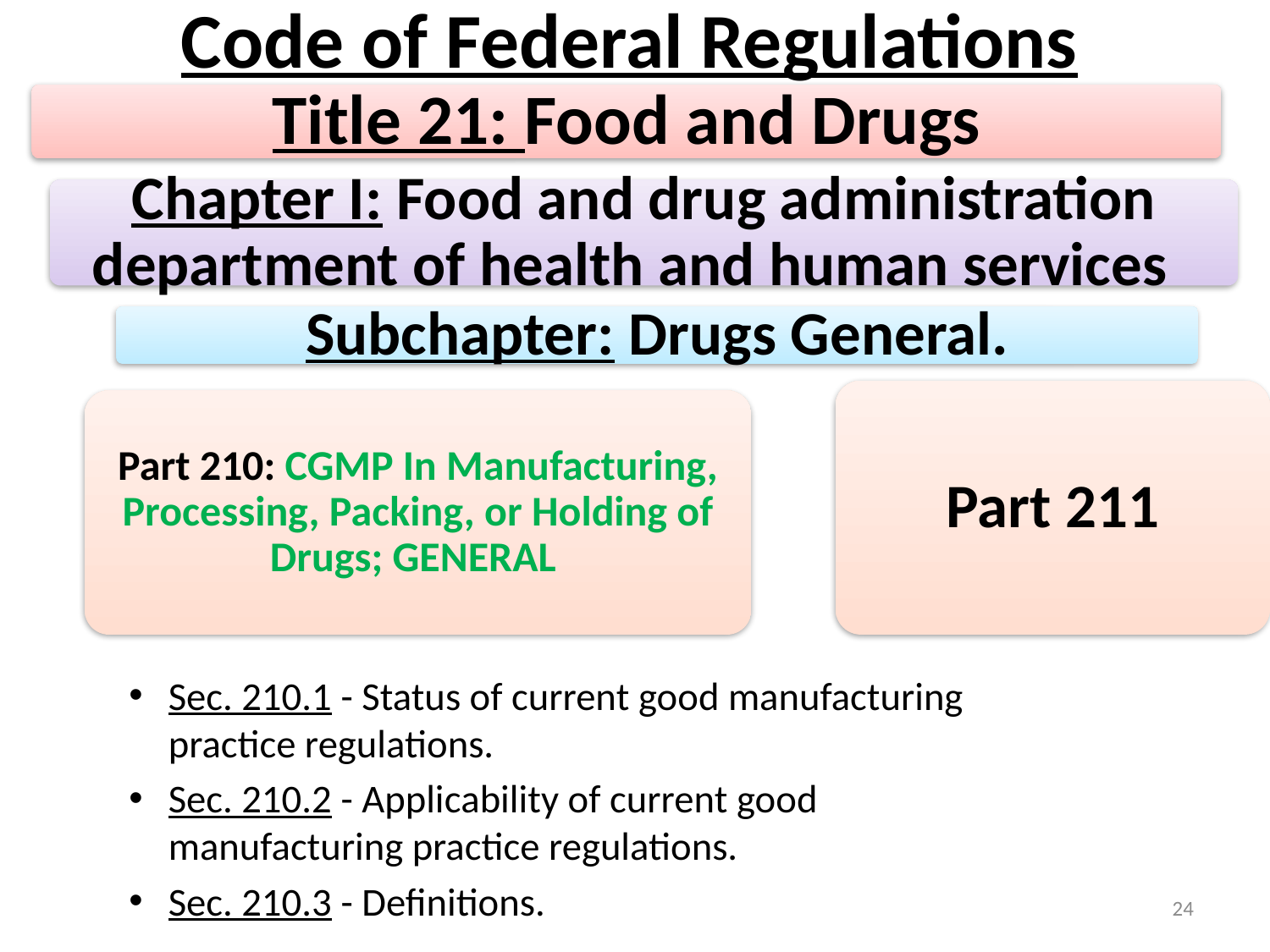

# Code of Federal Regulations

Title 21: Food and Drugs

Chapter I: Food and drug administration department of health and human services

Subchapter: Drugs General.

Part 211

Part 210: CGMP In Manufacturing, Processing, Packing, or Holding of Drugs; GENERAL
Sec. 210.1 - Status of current good manufacturing practice regulations.
Sec. 210.2 - Applicability of current good manufacturing practice regulations.
Sec. 210.3 - Definitions.
24